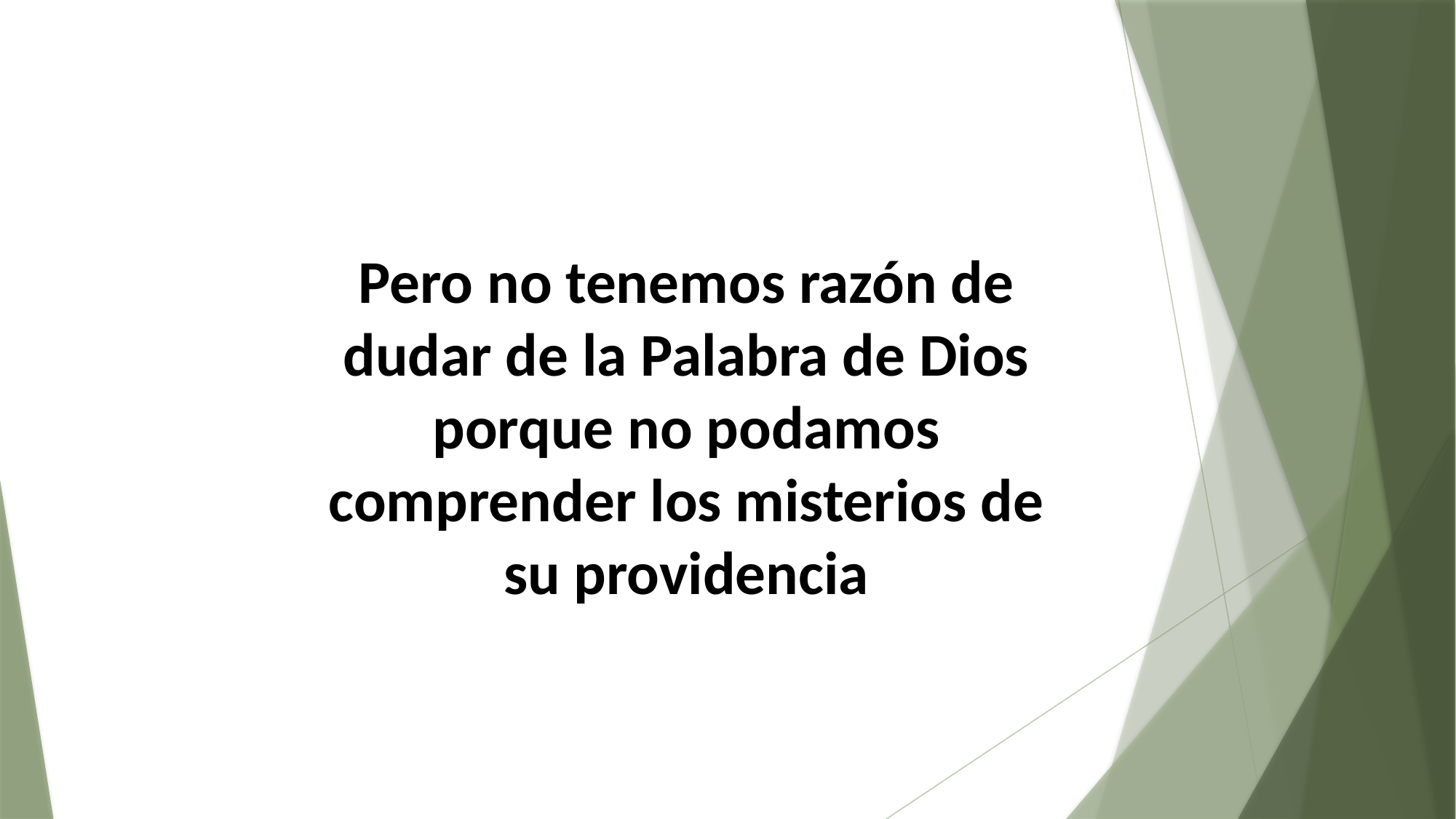

Pero no tenemos razón de dudar de la Palabra de Dios porque no podamos comprender los misterios de su providencia